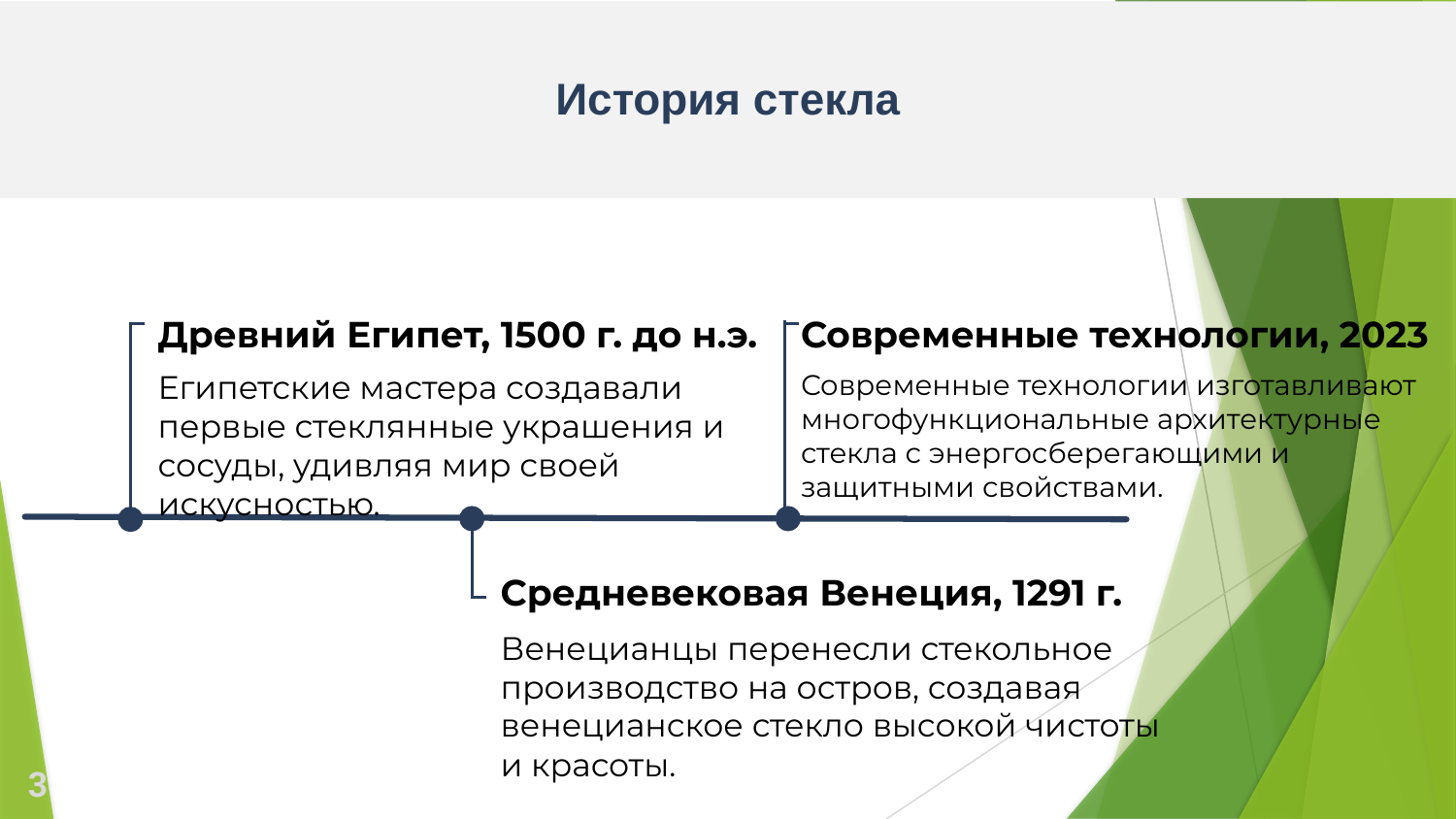

История стекла
Древний Египет, 1500 г. до н.э.

Египетские мастера создавали первые стеклянные украшения и сосуды, удивляя мир своей искусностью.
Современные технологии, 2023

Современные технологии изготавливают многофункциональные архитектурные стекла с энергосберегающими и защитными свойствами.

Средневековая Венеция, 1291 г.

Венецианцы перенесли стекольное производство на остров, создавая венецианское стекло высокой чистоты и красоты.
3